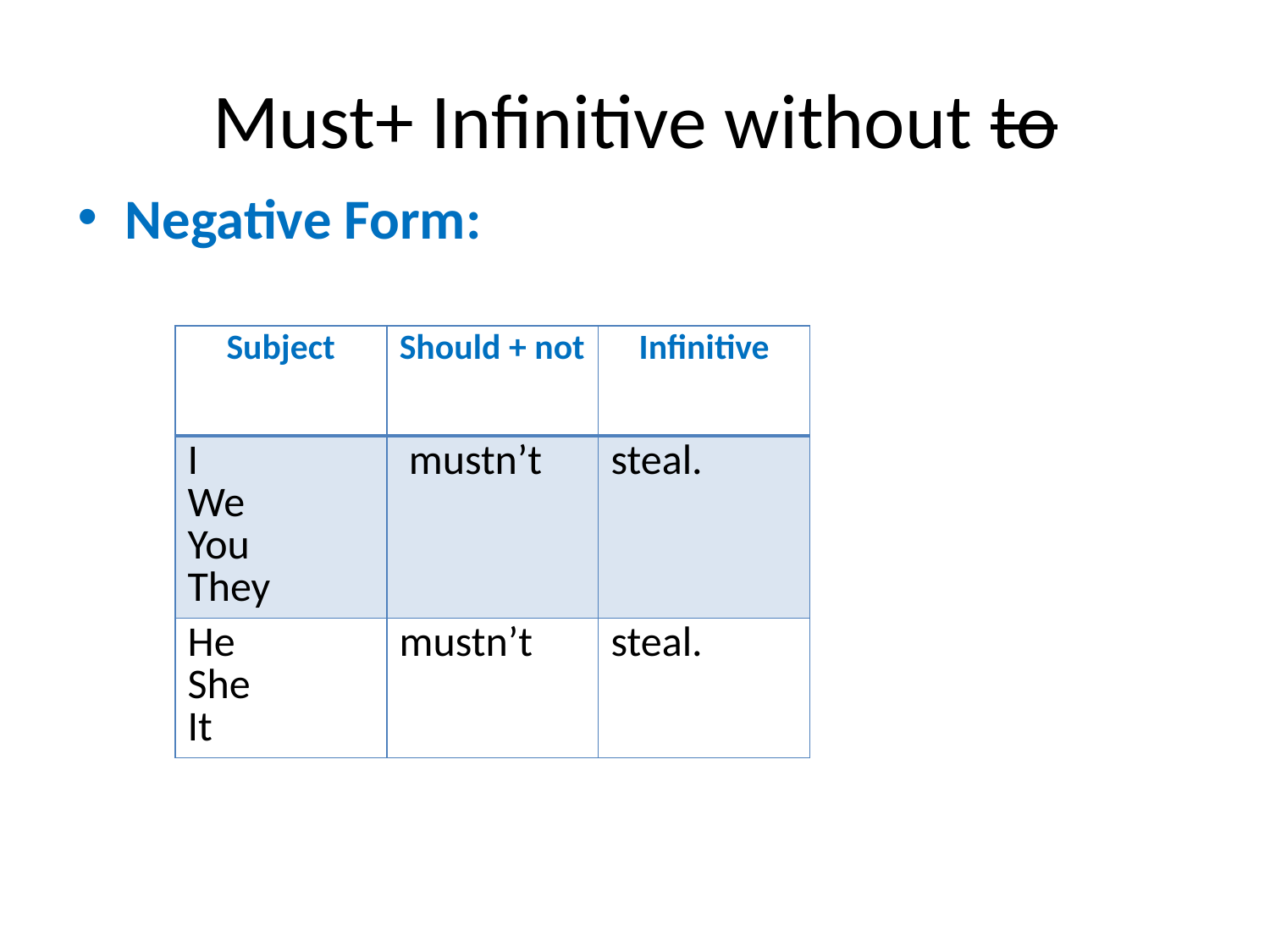

# Must+ Infinitive without to
Negative Form:

| Subject | Should + not | Infinitive |
| --- | --- | --- |
| I We You They | mustn’t | steal. |
| He She It | mustn’t | steal. |